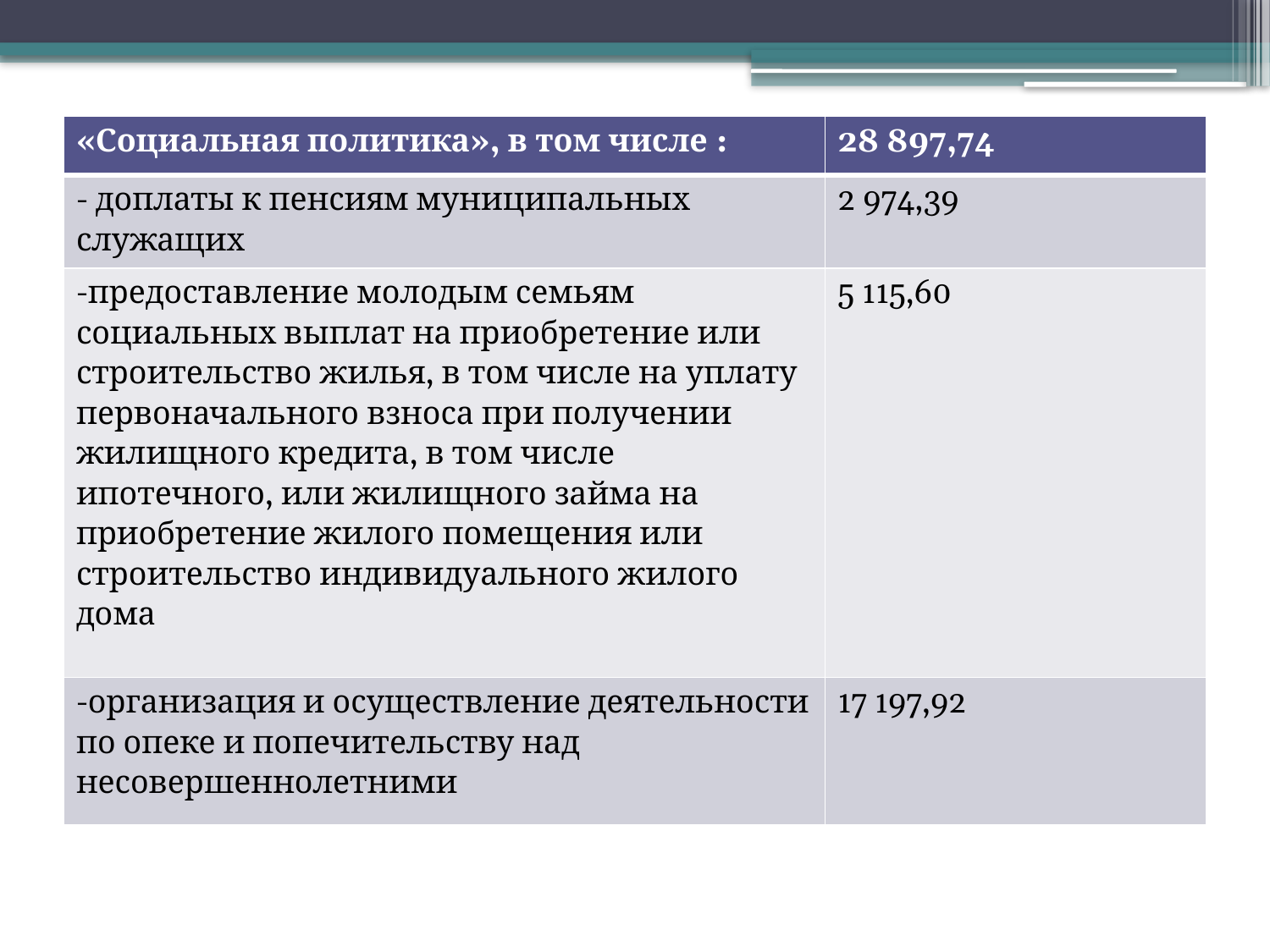

| «Социальная политика», в том числе : | 28 897,74 |
| --- | --- |
| - доплаты к пенсиям муниципальных служащих | 2 974,39 |
| -предоставление молодым семьям социальных выплат на приобретение или строительство жилья, в том числе на уплату первоначального взноса при получении жилищного кредита, в том числе ипотечного, или жилищного займа на приобретение жилого помещения или строительство индивидуального жилого дома | 5 115,60 |
| -организация и осуществление деятельности по опеке и попечительству над несовершеннолетними | 17 197,92 |